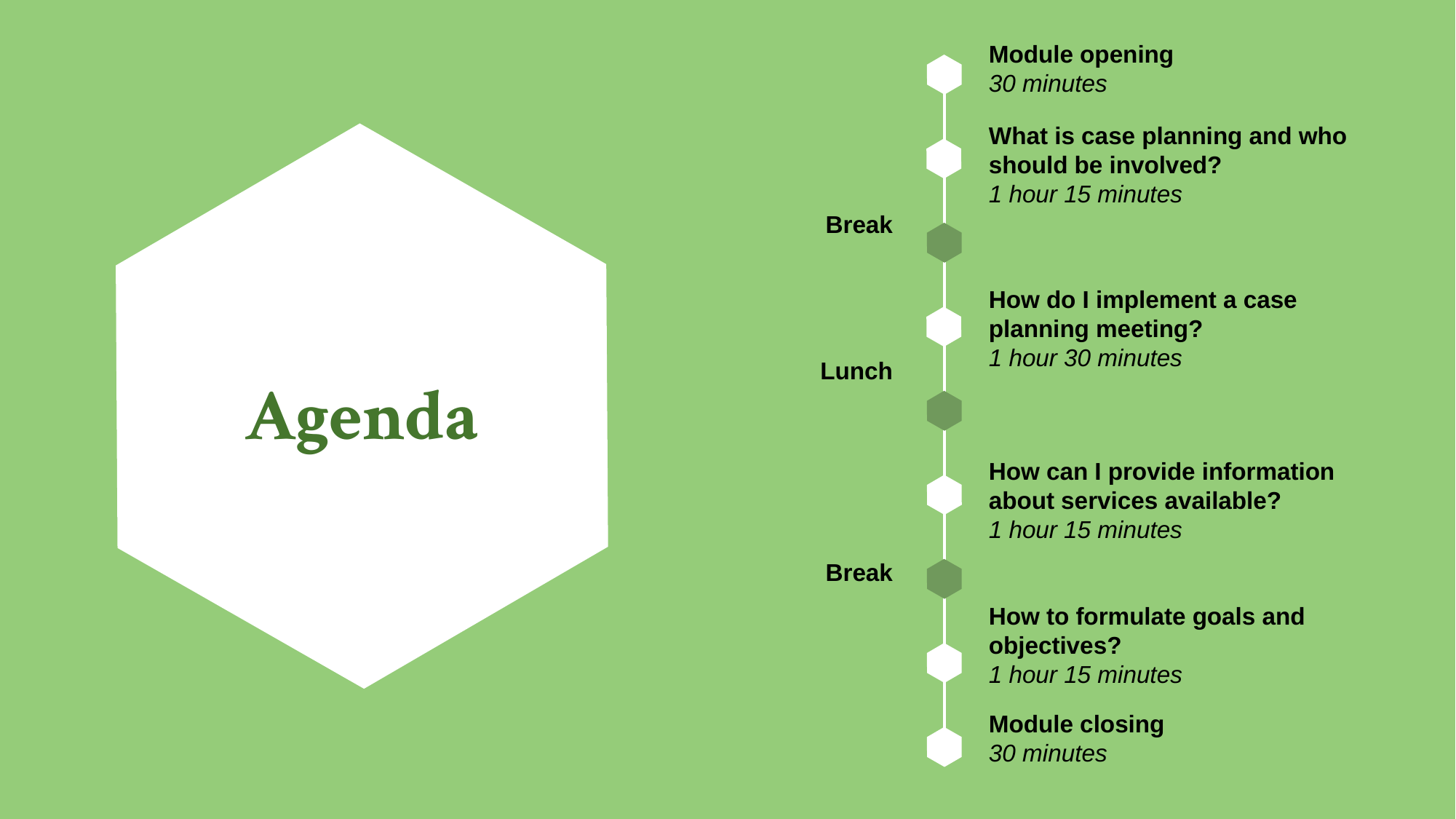

Module opening
30 minutes

What is case planning and who should be involved?
1 hour 15 minutes

Break

How do I implement a case planning meeting?
1 hour 30 minutes

Lunch
# Agenda

How can I provide information about services available?
1 hour 15 minutes

Break

How to formulate goals and objectives?
1 hour 15 minutes

Module closing
30 minutes